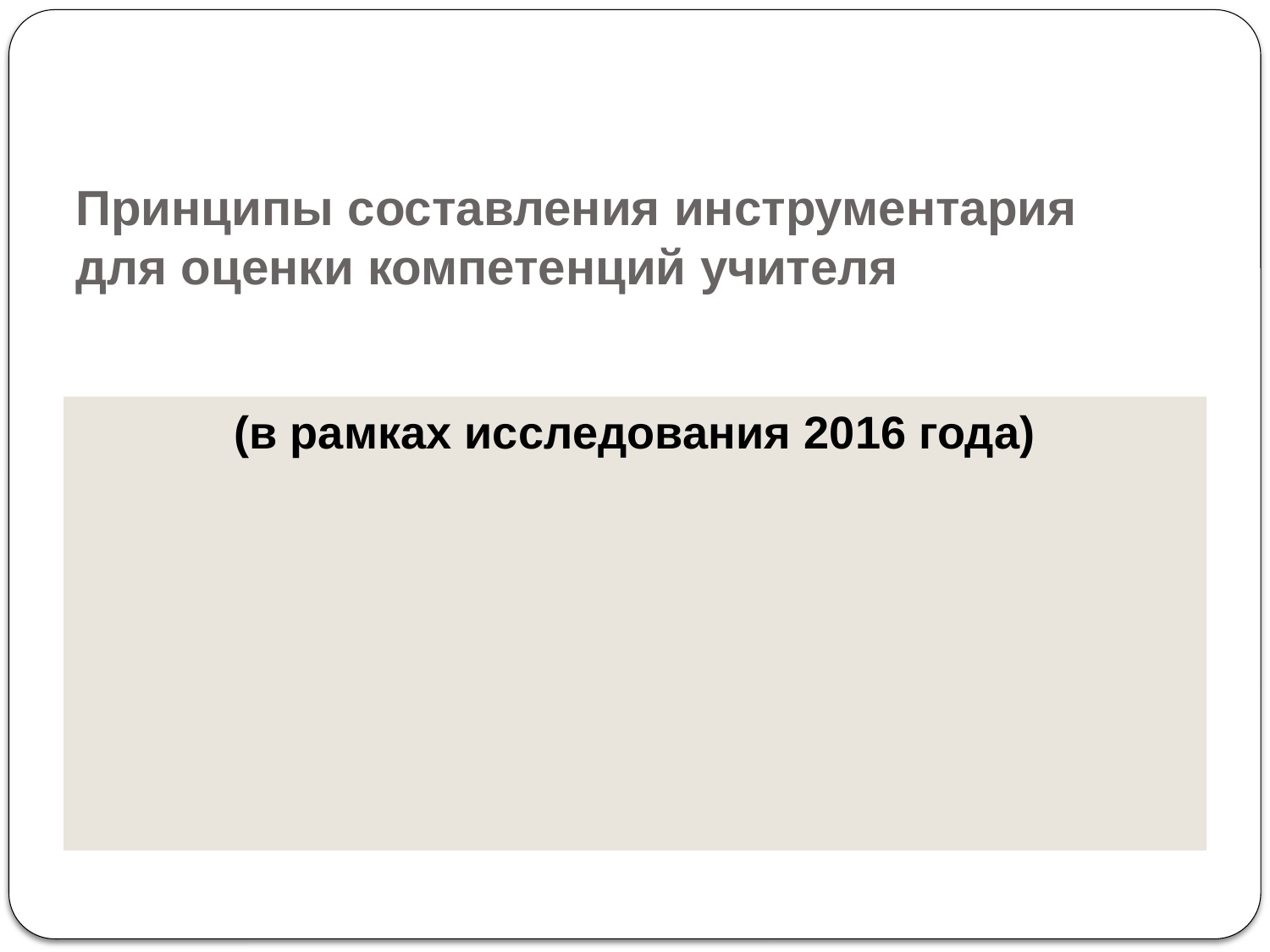

# Принципы составления инструментария для оценки компетенций учителя
(в рамках исследования 2016 года)